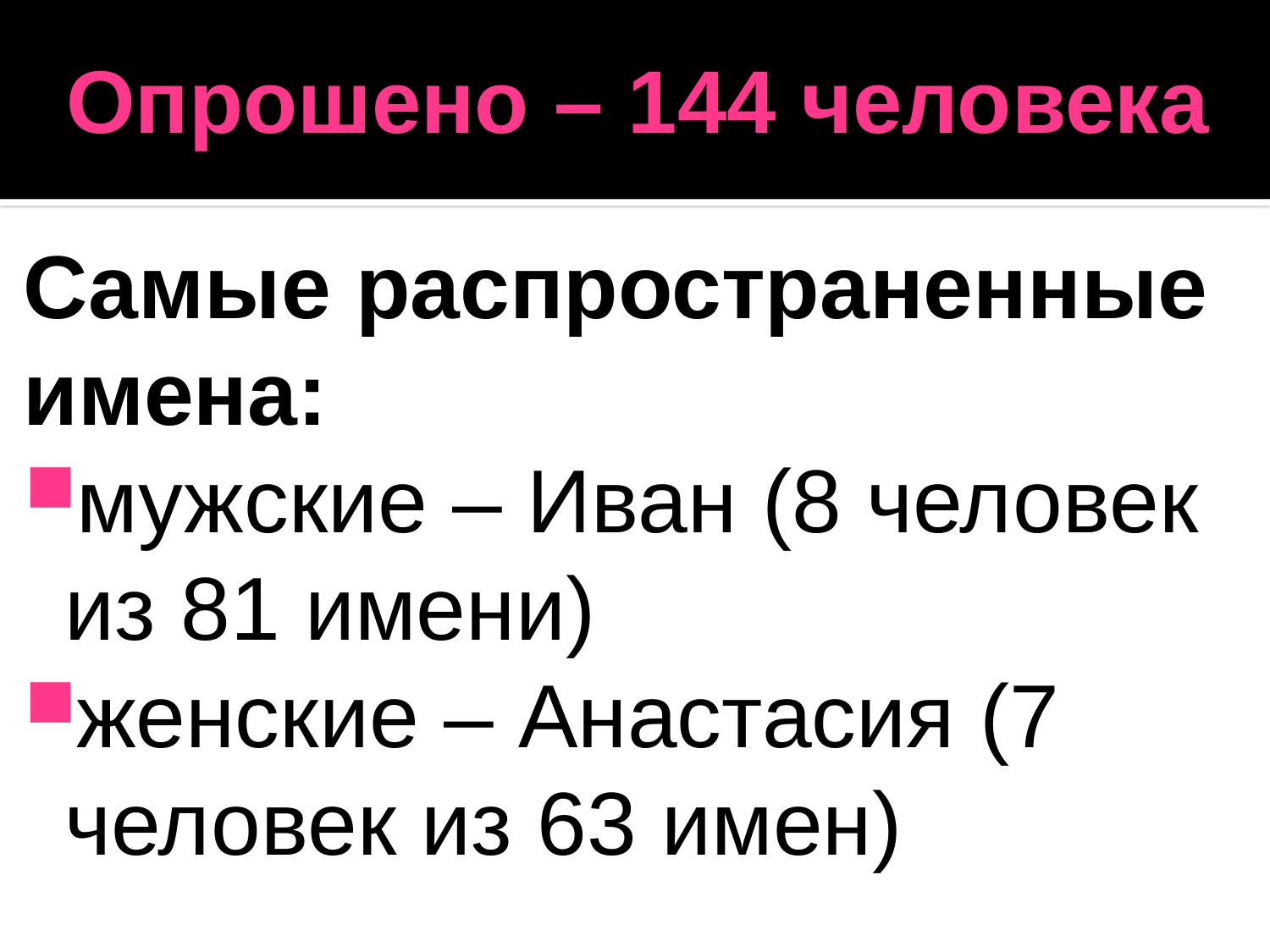

# Опрошено – 144 человека
Самые распространенные имена:
мужские – Иван (8 человек из 81 имени)
женские – Анастасия (7 человек из 63 имен)